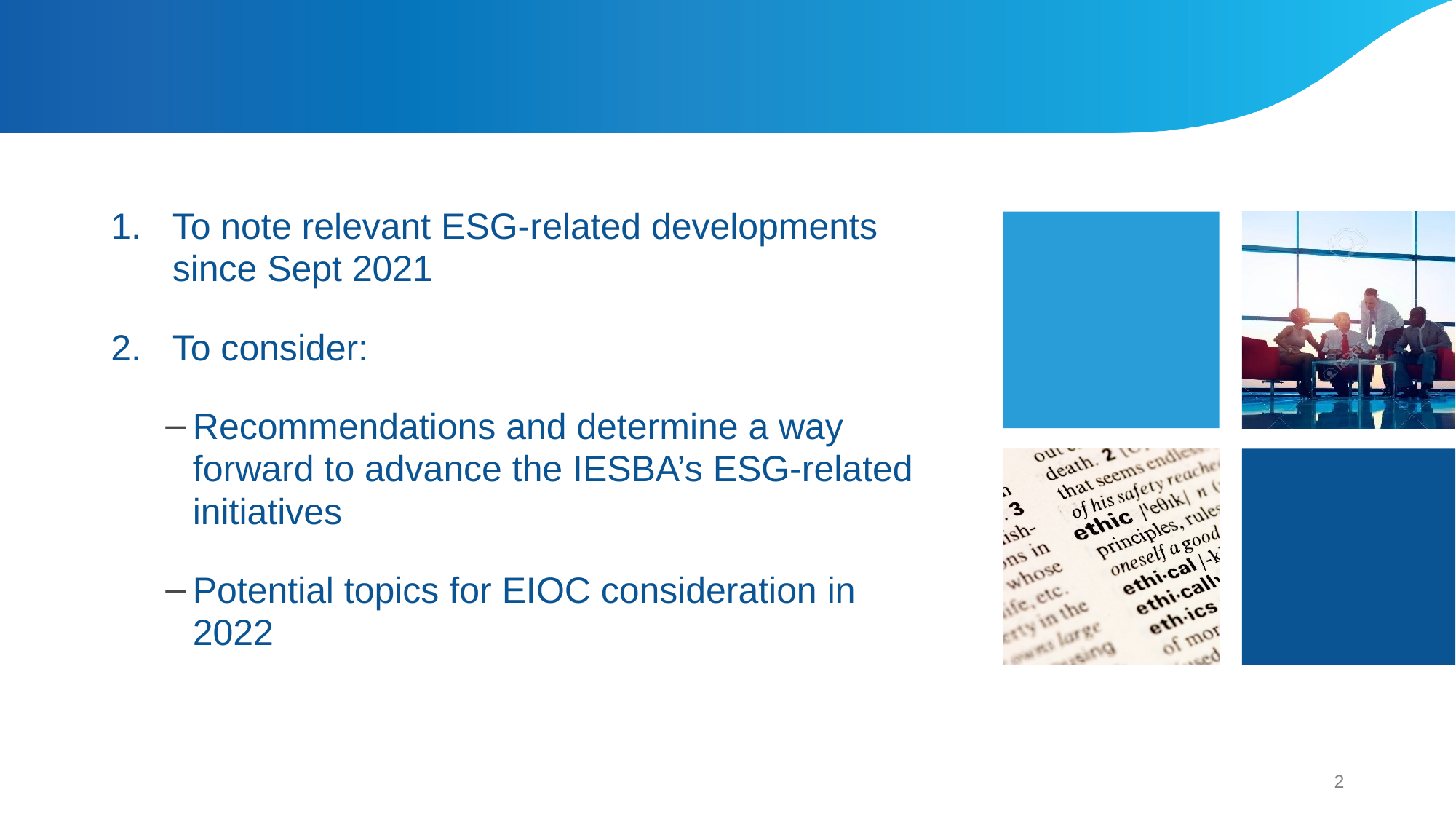

#
To note relevant ESG-related developments since Sept 2021
To consider:
Recommendations and determine a way forward to advance the IESBA’s ESG-related initiatives
Potential topics for EIOC consideration in 2022

2